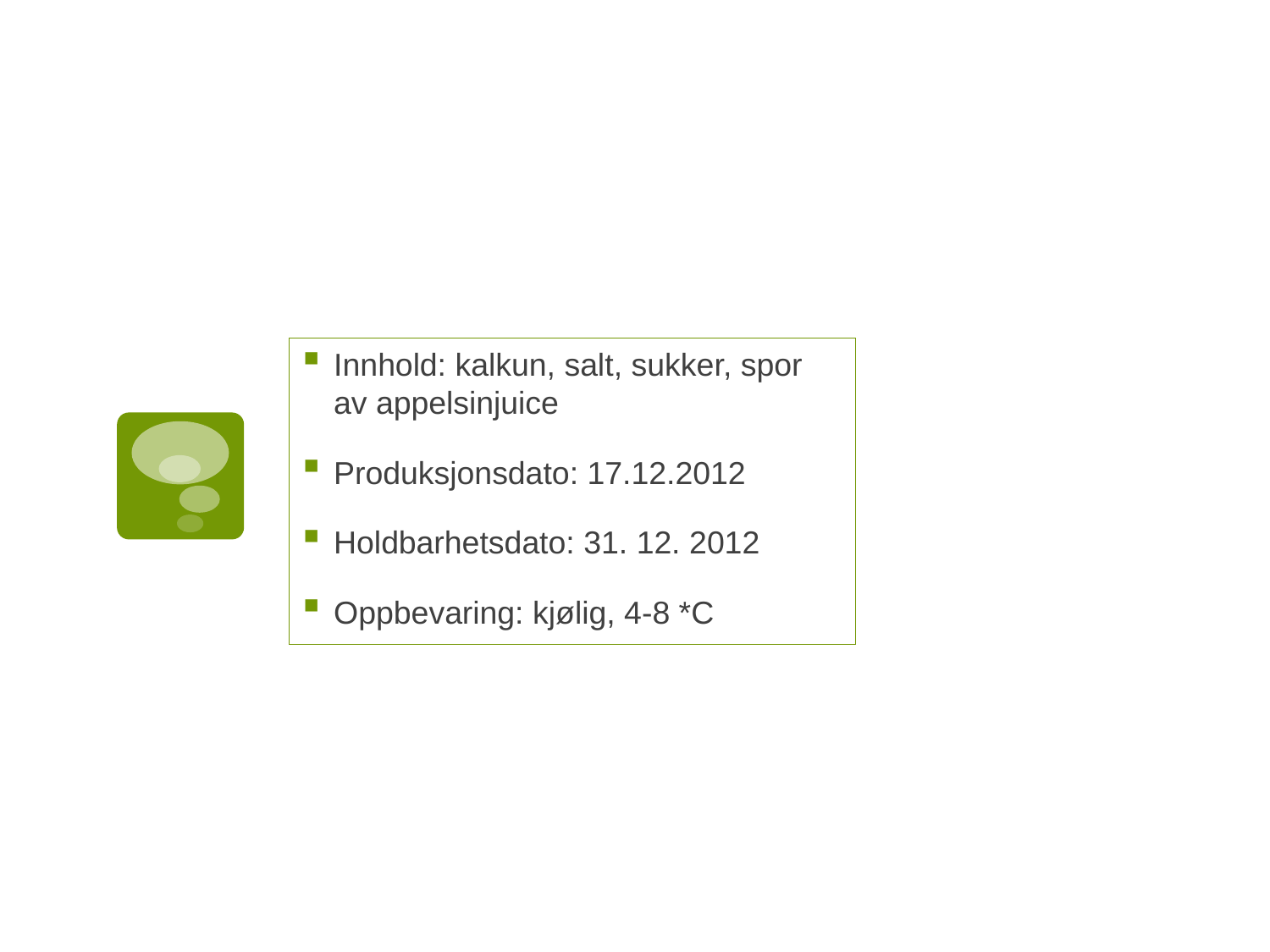

Innhold: kalkun, salt, sukker, spor av appelsinjuice
Produksjonsdato: 17.12.2012
Holdbarhetsdato: 31. 12. 2012
Oppbevaring: kjølig, 4-8 *C